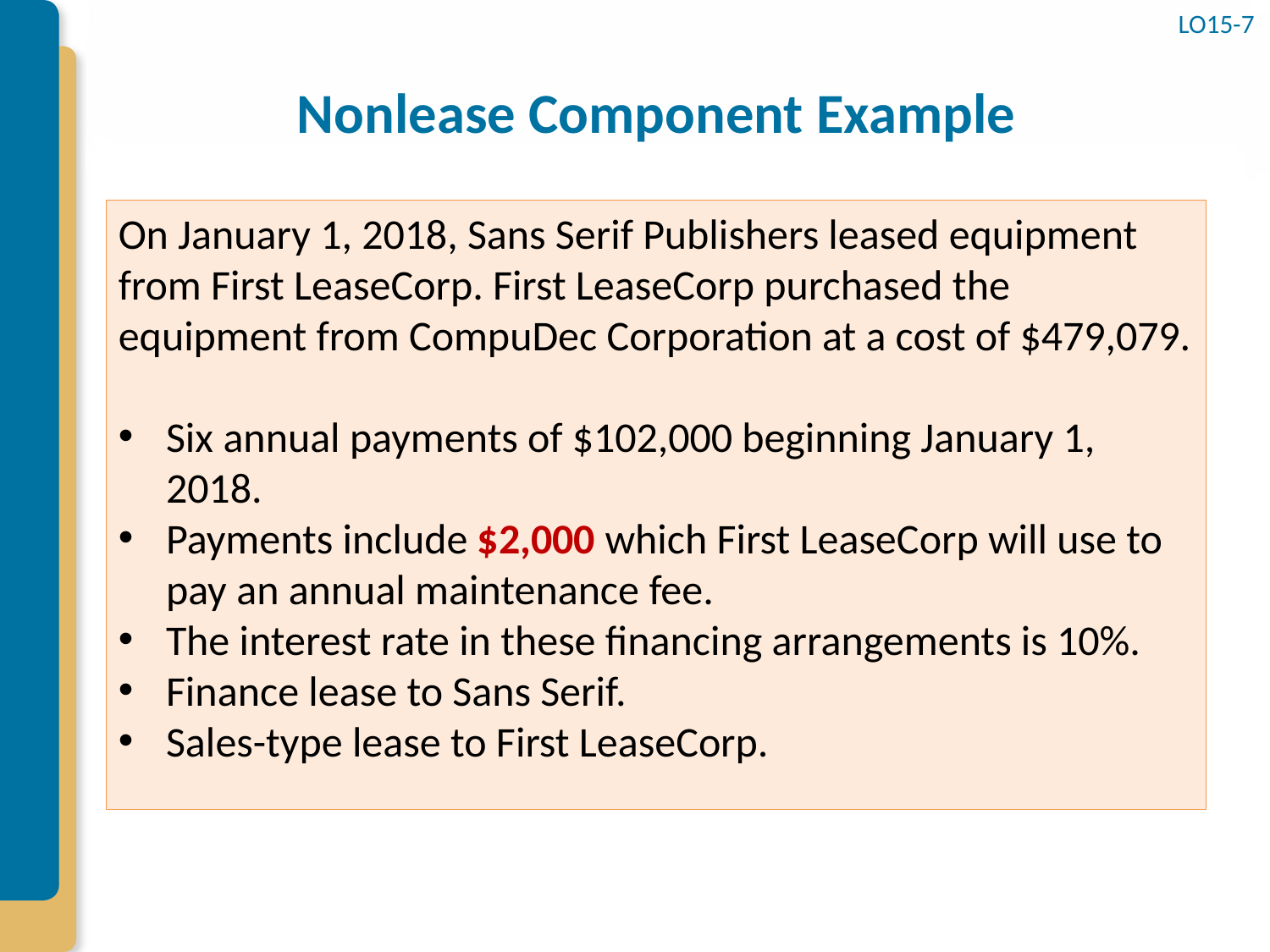

LO15-7
# Nonlease Component Example
On January 1, 2018, Sans Serif Publishers leased equipment from First LeaseCorp. First LeaseCorp purchased the equipment from CompuDec Corporation at a cost of $479,079.

Six annual payments of $102,000 beginning January 1, 2018.
Payments include $2,000 which First LeaseCorp will use to pay an annual maintenance fee.
The interest rate in these financing arrangements is 10%.
Finance lease to Sans Serif.
Sales-type lease to First LeaseCorp.